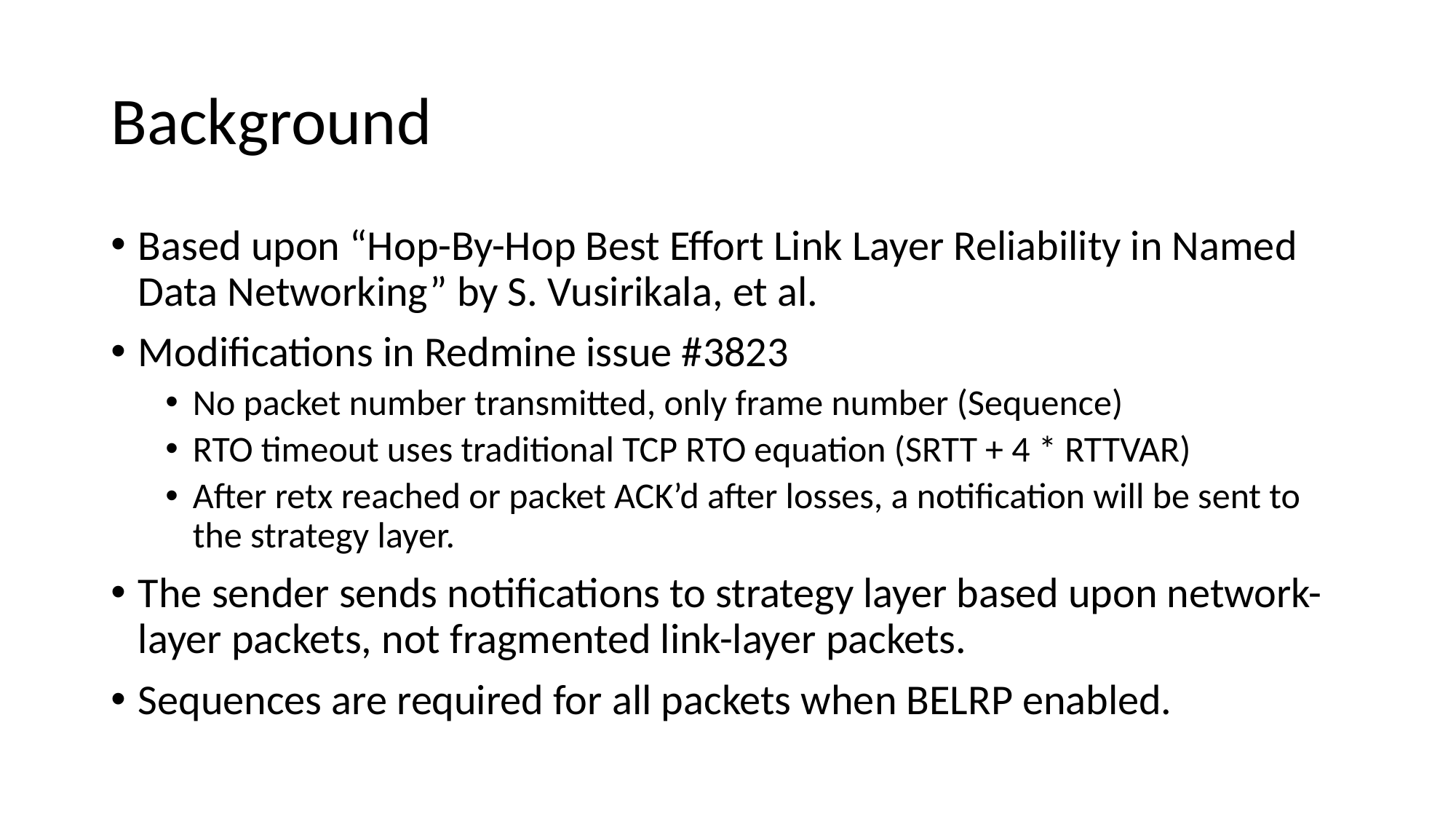

# Background
Based upon “Hop-By-Hop Best Effort Link Layer Reliability in Named Data Networking” by S. Vusirikala, et al.
Modifications in Redmine issue #3823
No packet number transmitted, only frame number (Sequence)
RTO timeout uses traditional TCP RTO equation (SRTT + 4 * RTTVAR)
After retx reached or packet ACK’d after losses, a notification will be sent to the strategy layer.
The sender sends notifications to strategy layer based upon network-layer packets, not fragmented link-layer packets.
Sequences are required for all packets when BELRP enabled.